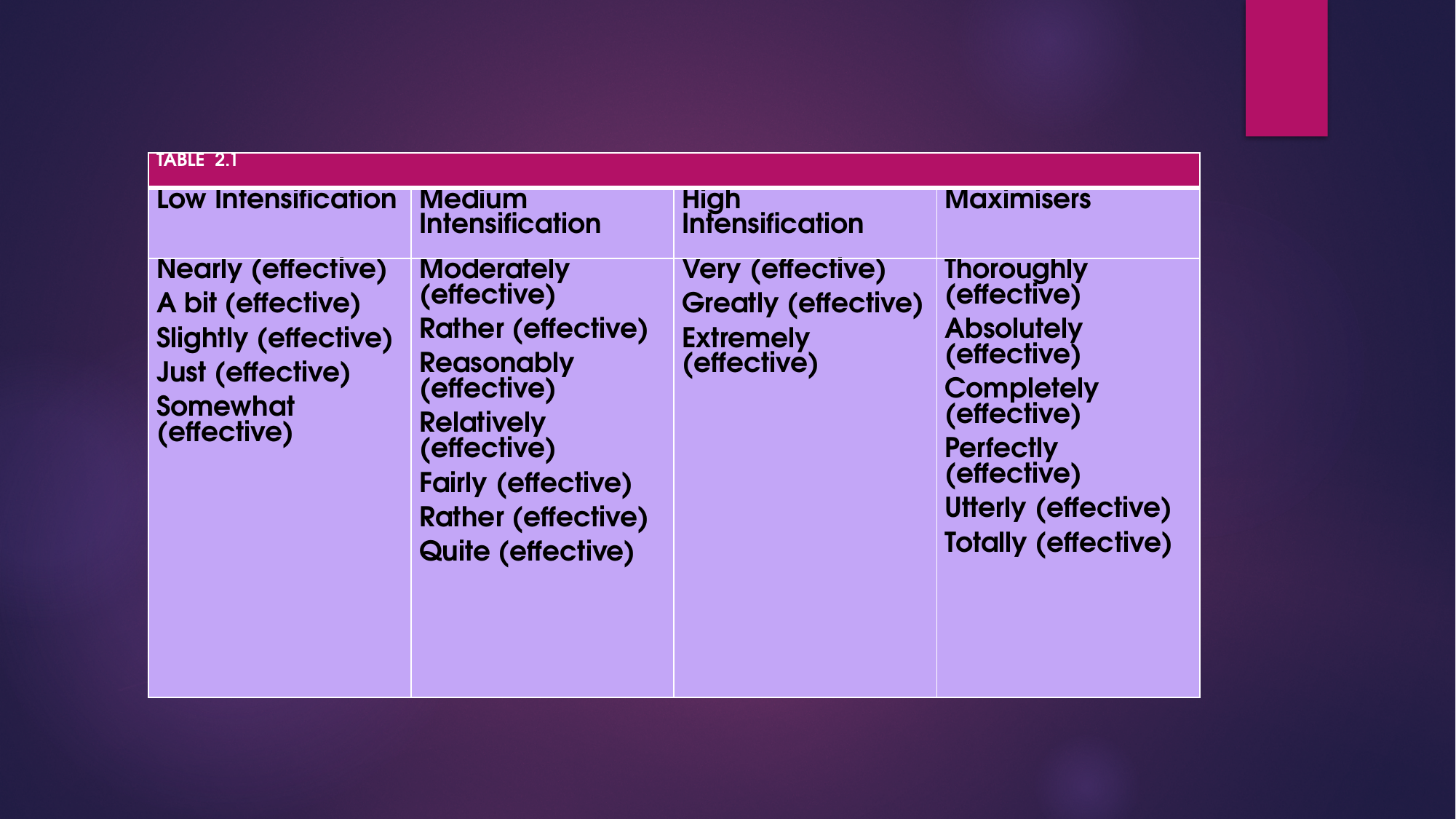

| TABLE 2.1 |  |  |  |
| --- | --- | --- | --- |
| Low Intensification | Medium Intensification | High Intensification | Maximisers |
| Nearly (effective) A bit (effective) Slightly (effective) Just (effective) Somewhat (effective) | Moderately (effective) Rather (effective) Reasonably (effective) Relatively (effective) Fairly (effective) Rather (effective) Quite (effective) | Very (effective) Greatly (effective) Extremely (effective) | Thoroughly (effective) Absolutely (effective) Completely (effective) Perfectly (effective) Utterly (effective) Totally (effective) |